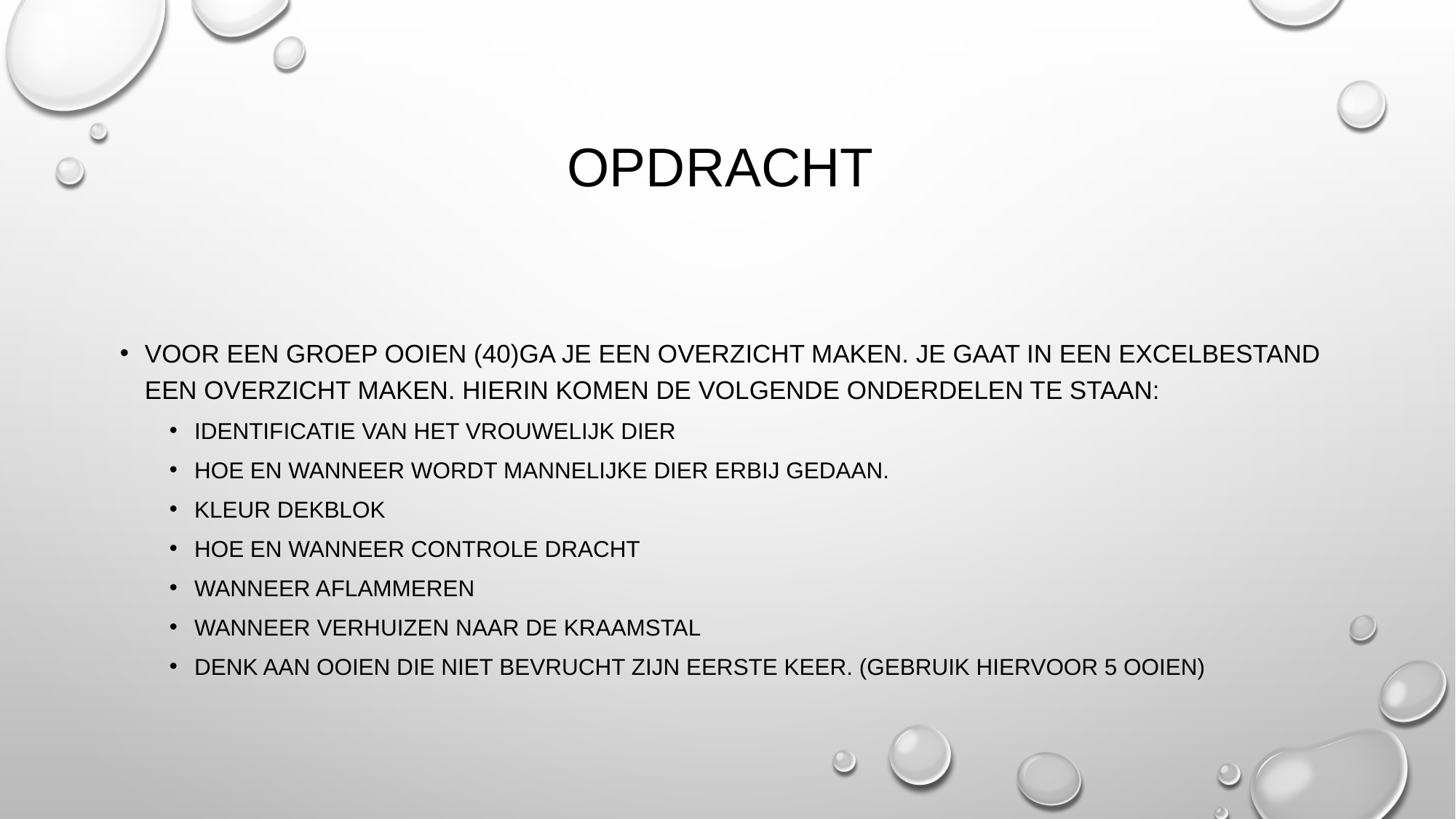

# Opdracht

Voor een groep ooien (40)ga je een overzicht maken. Je gaat in een excelbestand een overzicht maken. Hierin komen de volgende onderdelen te staan:
Identificatie van het vrouwelijk dier
Hoe en wanneer wordt mannelijke dier erbij gedaan.
Kleur dekblok
Hoe en wanneer controle dracht
Wanneer aflammeren
Wanneer verhuizen naar de kraamstal
Denk aan ooien die niet bevrucht zijn eerste keer. (gebruik hiervoor 5 ooien)